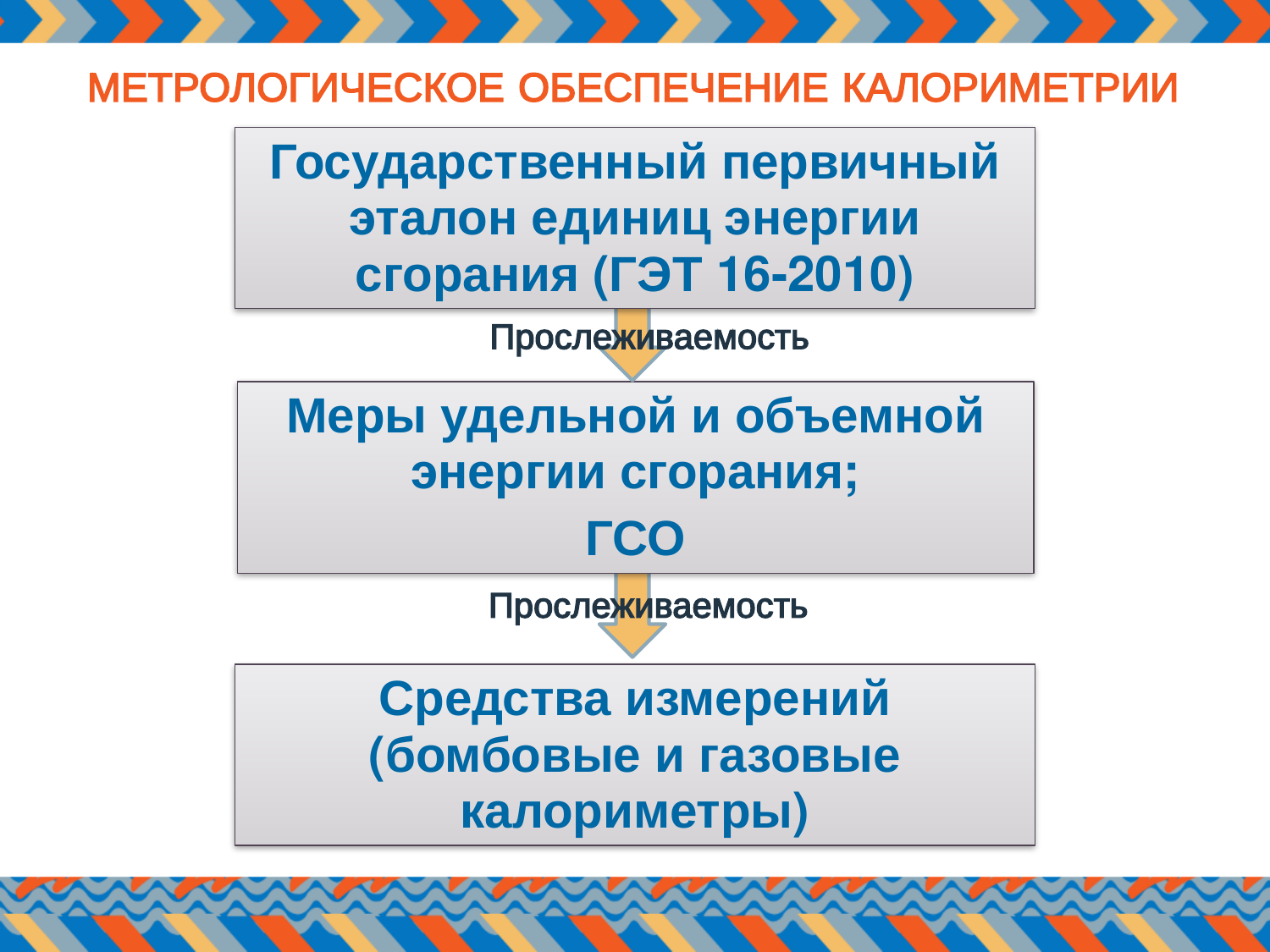

МЕТРОЛОГИЧЕСКОЕ ОБЕСПЕЧЕНИЕ КАЛОРИМЕТРИИ
Государственный первичный эталон единиц энергии сгорания (ГЭТ 16-2010)

Прослеживаемость
Меры удельной и объемной энергии сгорания;
ГСО

Прослеживаемость
Средства измерений (бомбовые и газовые калориметры)